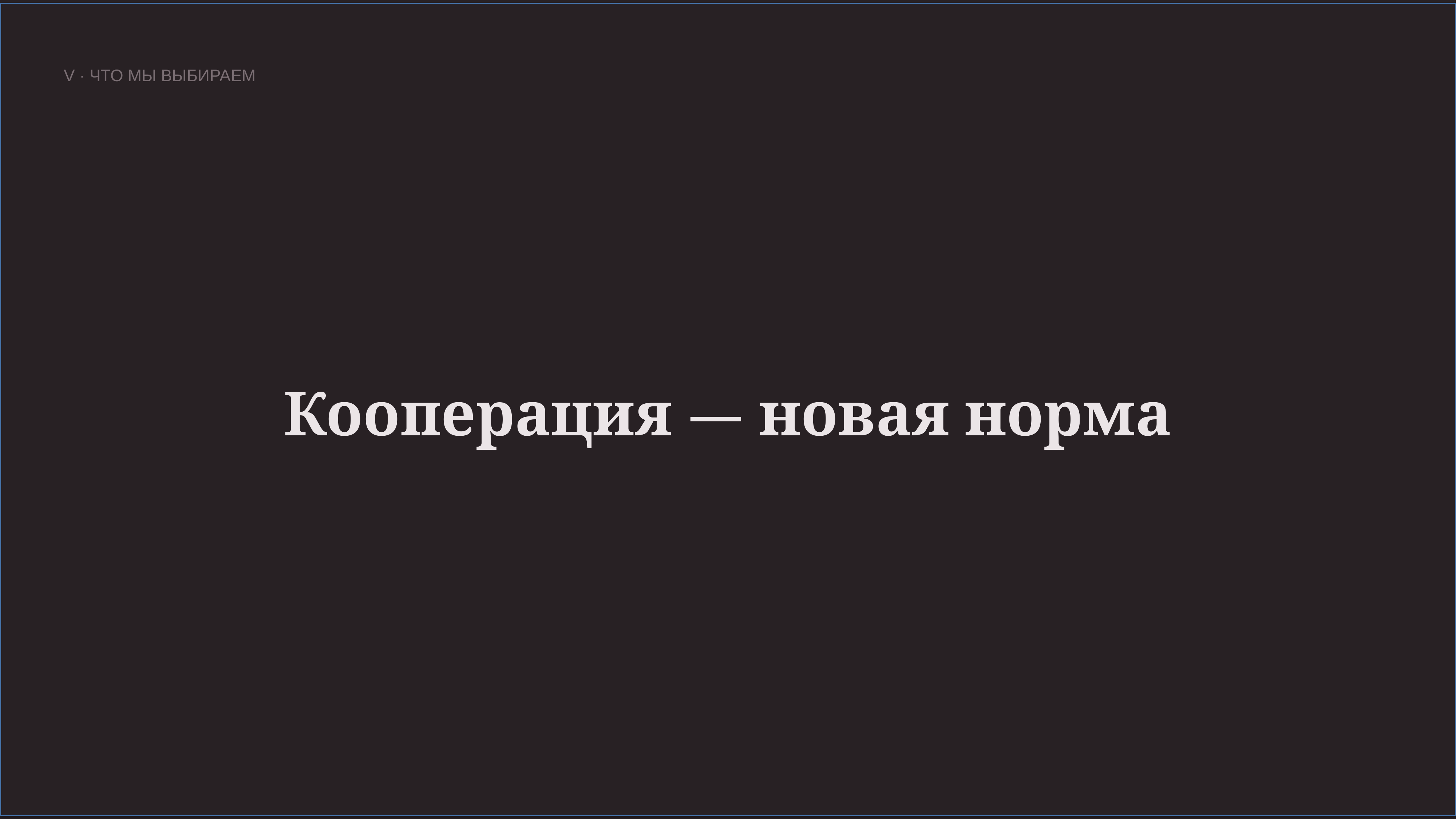

V · ЧТО МЫ ВЫБИРАЕМ
Кооперация — новая норма